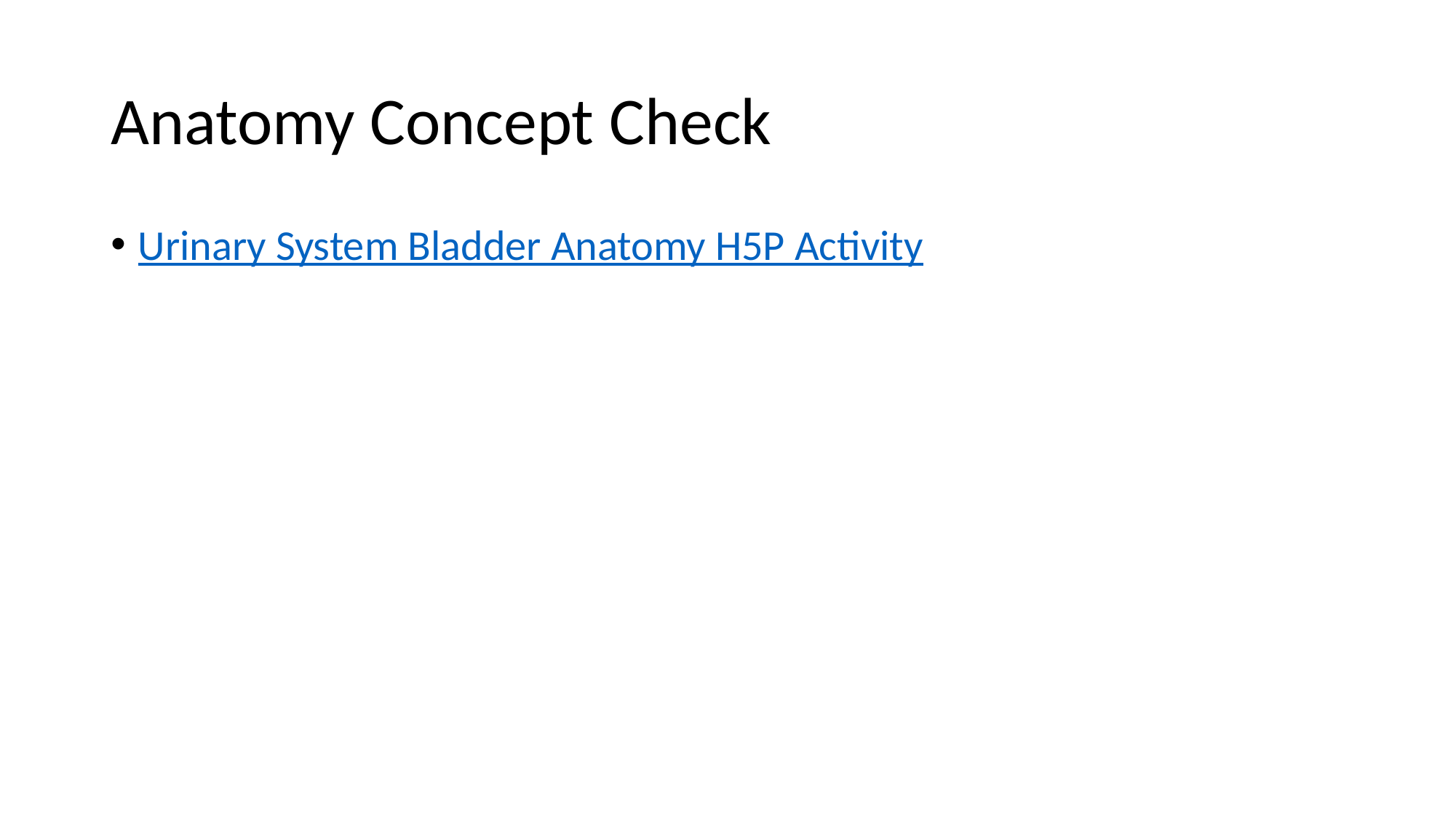

# Anatomy Concept Check
Urinary System Bladder Anatomy H5P Activity